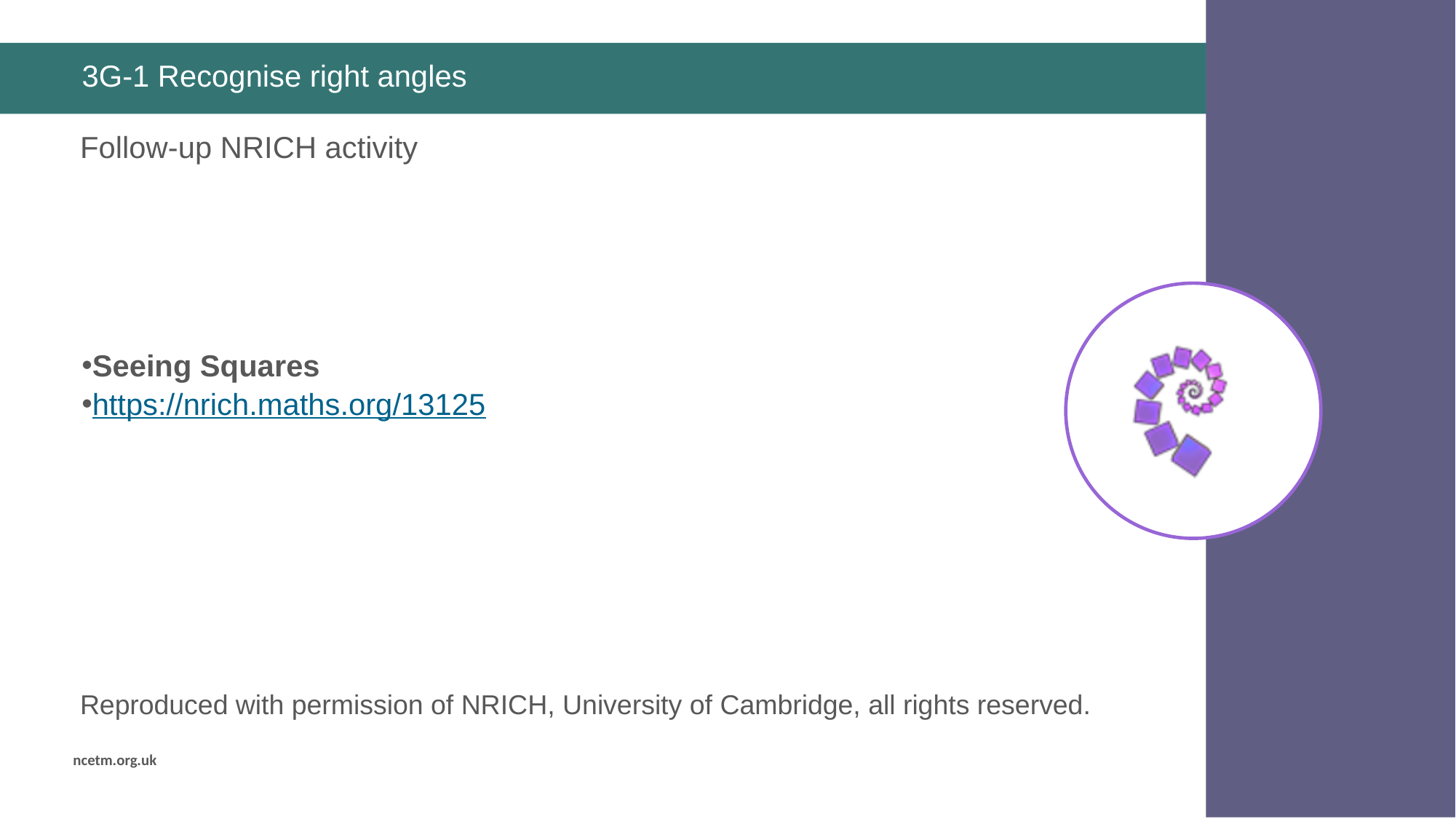

# 3G-1 Recognise right angles

Seeing Squares
https://nrich.maths.org/13125